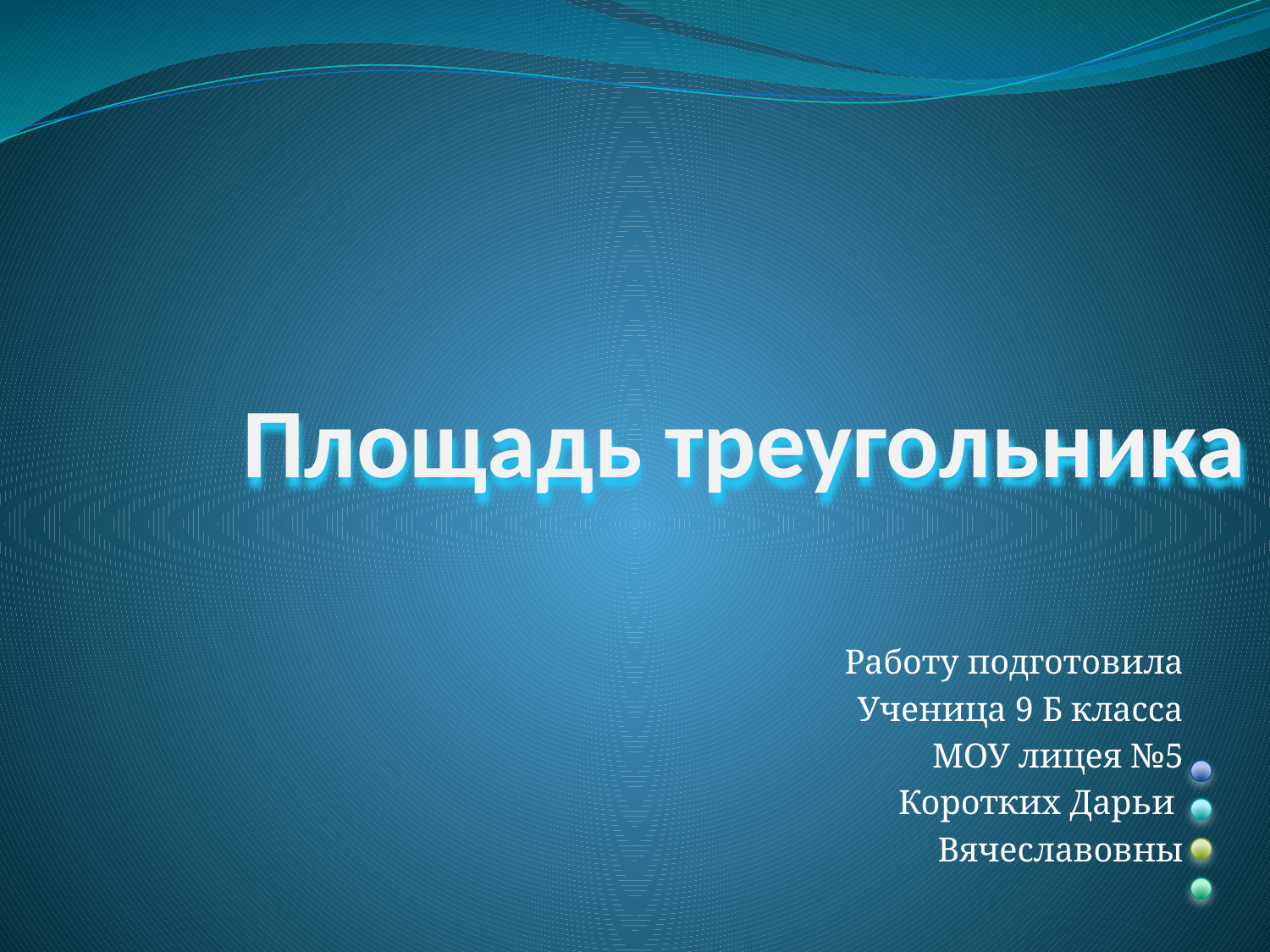

# Площадь треугольника
Работу подготовила
Ученица 9 Б класса
МОУ лицея №5
Коротких Дарьи
Вячеславовны